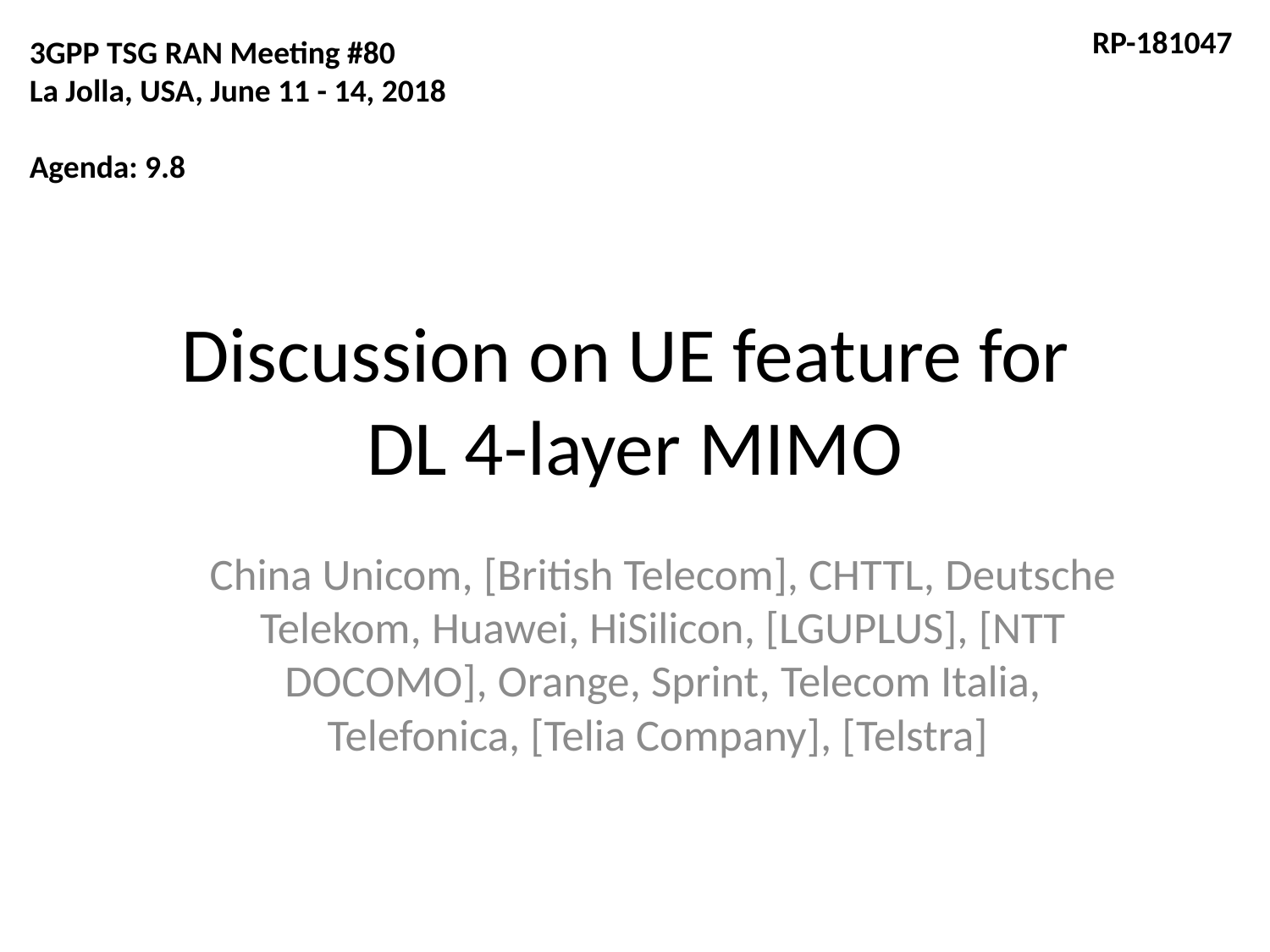

RP-181047
3GPP TSG RAN Meeting #80
La Jolla, USA, June 11 - 14, 2018

Agenda: 9.8
# Discussion on UE feature for DL 4-layer MIMO
China Unicom, [British Telecom], CHTTL, Deutsche Telekom, Huawei, HiSilicon, [LGUPLUS], [NTT DOCOMO], Orange, Sprint, Telecom Italia, Telefonica, [Telia Company], [Telstra]